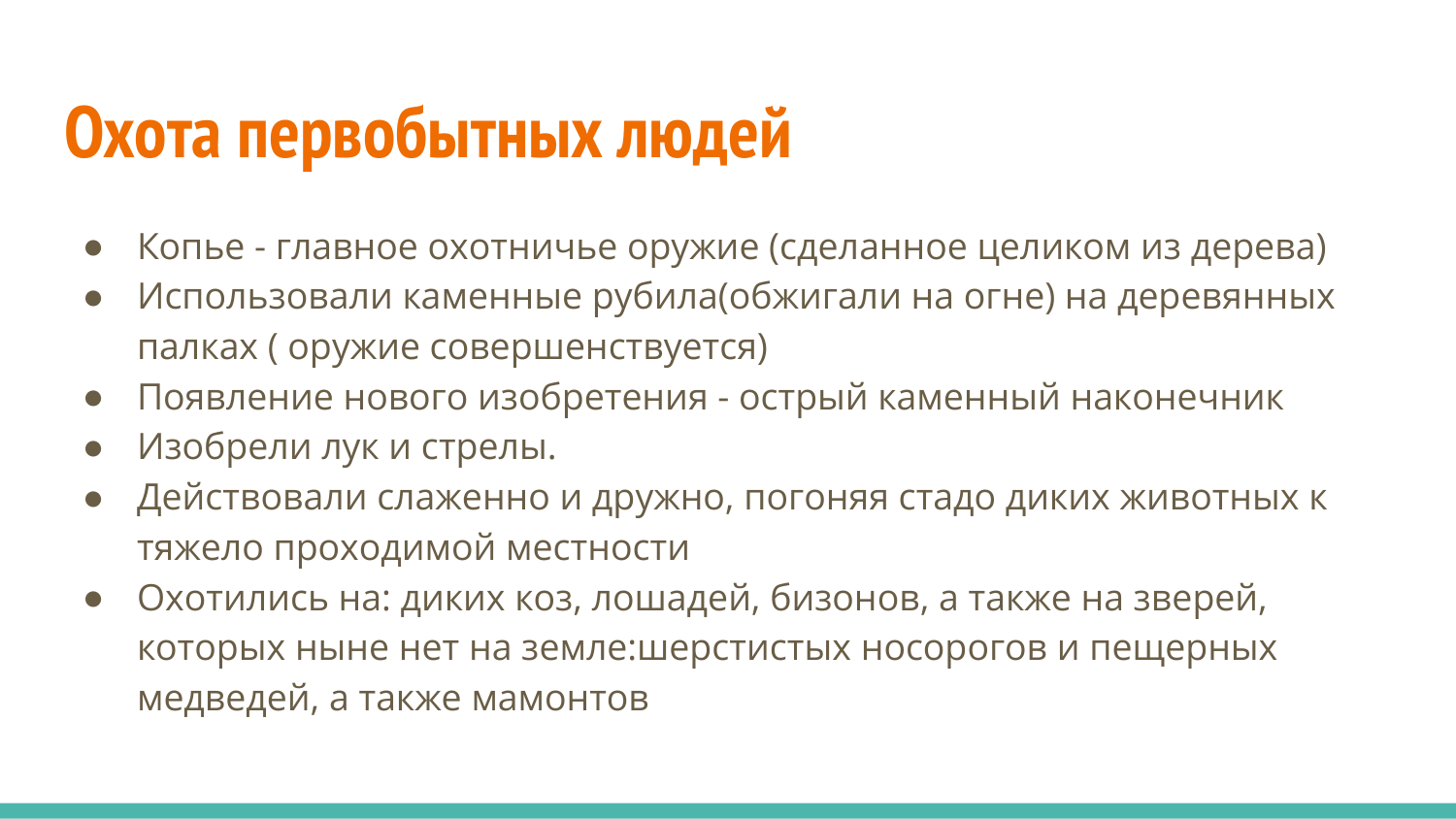

# Охота первобытных людей
Копье - главное охотничье оружие (сделанное целиком из дерева)
Использовали каменные рубила(обжигали на огне) на деревянных палках ( оружие совершенствуется)
Появление нового изобретения - острый каменный наконечник
Изобрели лук и стрелы.
Действовали слаженно и дружно, погоняя стадо диких животных к тяжело проходимой местности
Охотились на: диких коз, лошадей, бизонов, а также на зверей, которых ныне нет на земле:шерстистых носорогов и пещерных медведей, а также мамонтов